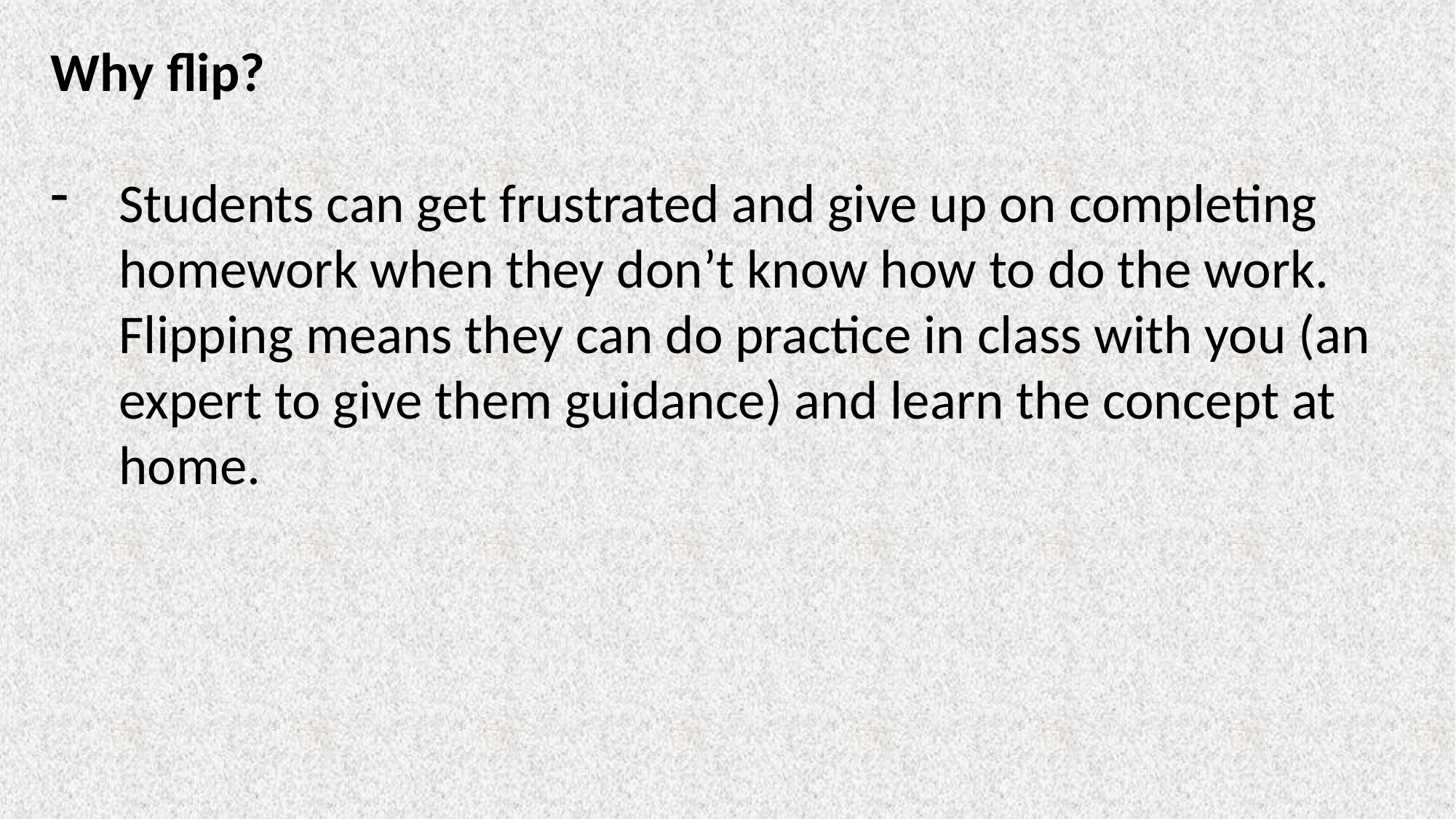

Why flip?

Students can get frustrated and give up on completing homework when they don’t know how to do the work. Flipping means they can do practice in class with you (an expert to give them guidance) and learn the concept at home.